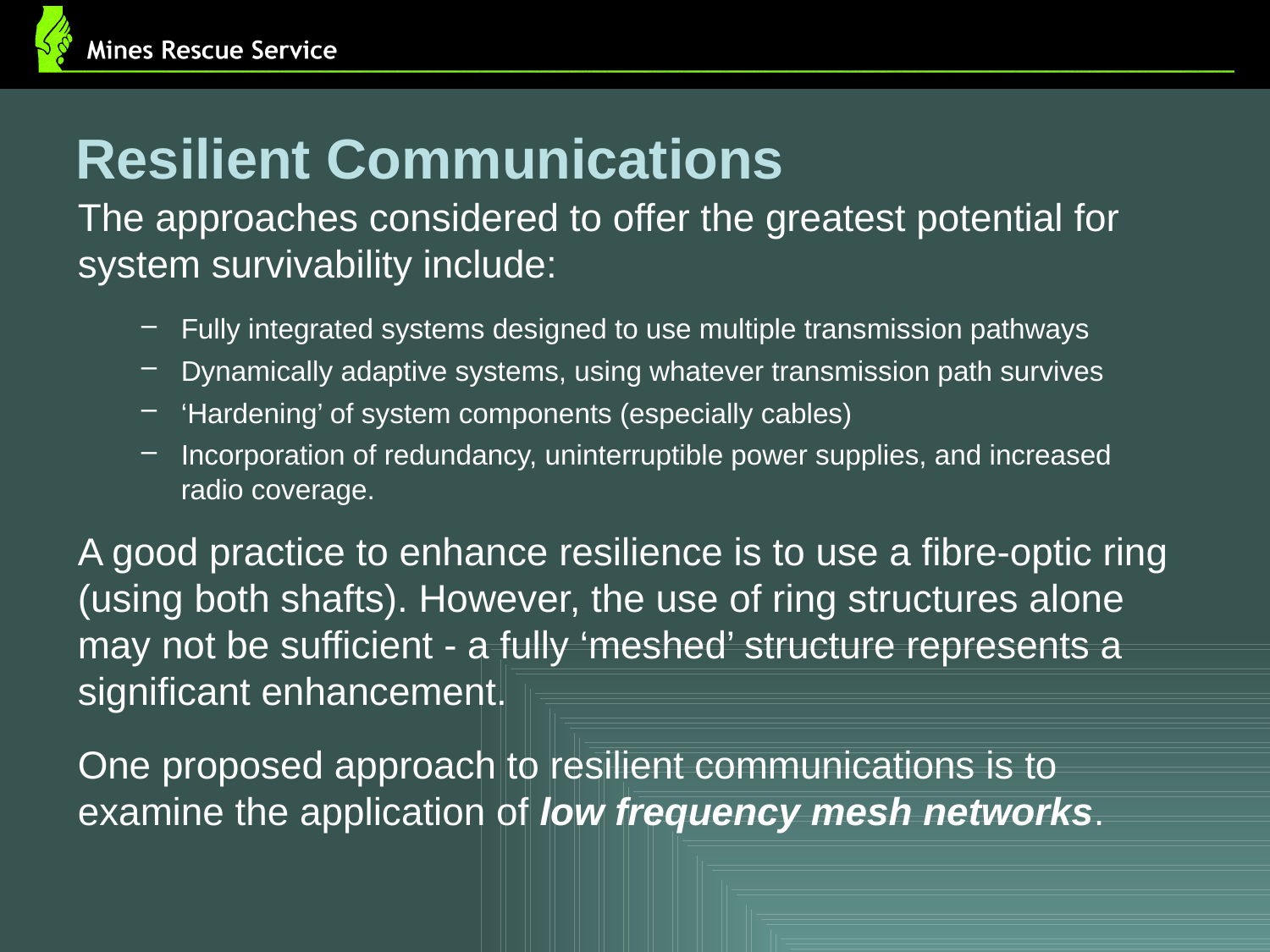

Resilient Communications
The approaches considered to offer the greatest potential for system survivability include:
Fully integrated systems designed to use multiple transmission pathways
Dynamically adaptive systems, using whatever transmission path survives
‘Hardening’ of system components (especially cables)
Incorporation of redundancy, uninterruptible power supplies, and increased
radio coverage.
A good practice to enhance resilience is to use a fibre-optic ring (using both shafts). However, the use of ring structures alone may not be sufficient - a fully ‘meshed’ structure represents a significant enhancement.
One proposed approach to resilient communications is to examine the application of low frequency mesh networks.